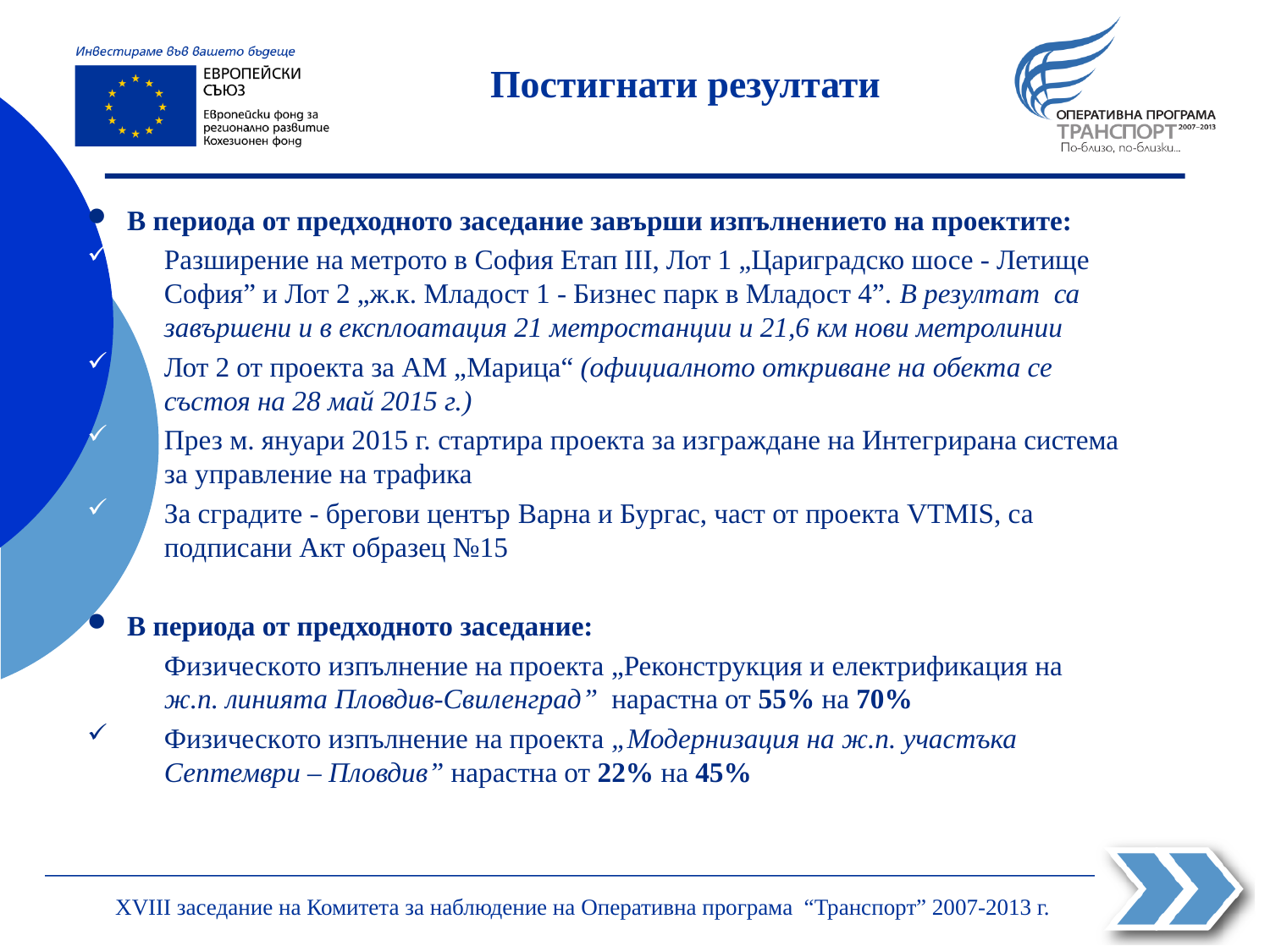

Постигнати резултати

В периода от предходното заседание завърши изпълнението на проектите:
Разширение на метрото в София Етап III, Лот 1 „Цариградско шосе - Летище София” и Лот 2 „ж.к. Младост 1 - Бизнес парк в Младост 4”. В резултат  са завършени и в експлоатация 21 метростанции и 21,6 км нови метролинии
Лот 2 от проекта за АМ „Марица“ (официалното откриване на обекта се състоя на 28 май 2015 г.)
През м. януари 2015 г. стартира проекта за изграждане на Интегрирана система за управление на трафика
За сградите - брегови център Варна и Бургас, част от проекта VTMIS, са подписани Акт образец №15

В периода от предходното заседание:
Физическoто изпълнение на проекта „Реконструкция и електрификация на ж.п. линията Пловдив-Свиленград”  нарастна от 55% на 70%
Физическoто изпълнение на проекта „Модернизация на ж.п. участъка Септември – Пловдив” нарастна от 22% на 45%

XVIII заседание на Комитета за наблюдение на Оперативна програма  “Транспорт” 2007-2013 г.